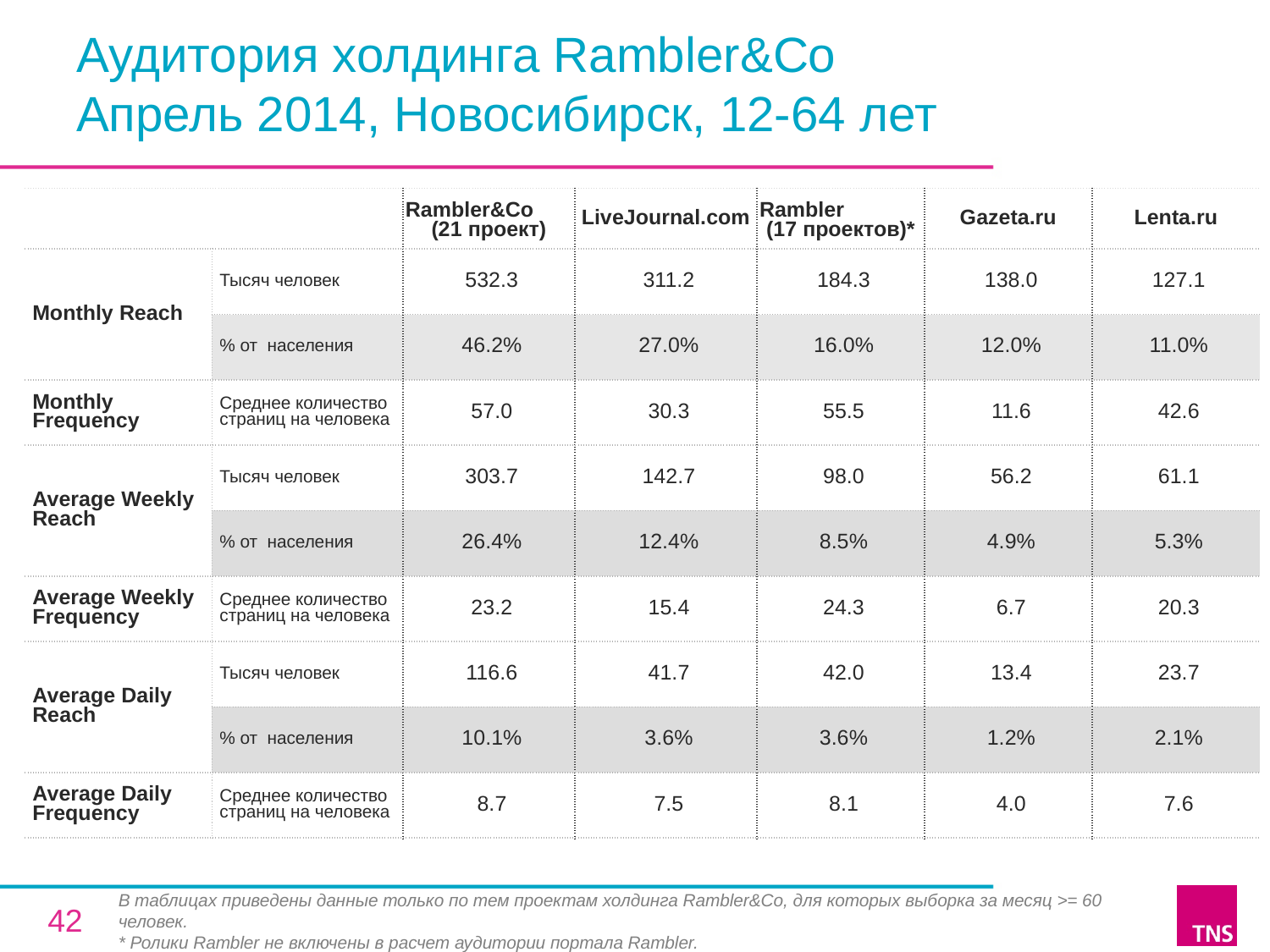

# Аудитория холдинга Rambler&Co Апрель 2014, Новосибирск, 12-64 лет
|  |  | Rambler&Co (21 проект) | LiveJournal.com | Rambler (17 проектов)\* | Gazeta.ru | Lenta.ru |
| --- | --- | --- | --- | --- | --- | --- |
| Monthly Reach | Тысяч человек | 532.3 | 311.2 | 184.3 | 138.0 | 127.1 |
|  | % от населения | 46.2% | 27.0% | 16.0% | 12.0% | 11.0% |
| Monthly Frequency | Среднее количество страниц на человека | 57.0 | 30.3 | 55.5 | 11.6 | 42.6 |
| Average Weekly Reach | Тысяч человек | 303.7 | 142.7 | 98.0 | 56.2 | 61.1 |
|  | % от населения | 26.4% | 12.4% | 8.5% | 4.9% | 5.3% |
| Average Weekly Frequency | Среднее количество страниц на человека | 23.2 | 15.4 | 24.3 | 6.7 | 20.3 |
| Average Daily Reach | Тысяч человек | 116.6 | 41.7 | 42.0 | 13.4 | 23.7 |
|  | % от населения | 10.1% | 3.6% | 3.6% | 1.2% | 2.1% |
| Average Daily Frequency | Среднее количество страниц на человека | 8.7 | 7.5 | 8.1 | 4.0 | 7.6 |
В таблицах приведены данные только по тем проектам холдинга Rambler&Co, для которых выборка за месяц >= 60 человек.
* Ролики Rambler не включены в расчет аудитории портала Rambler.
42